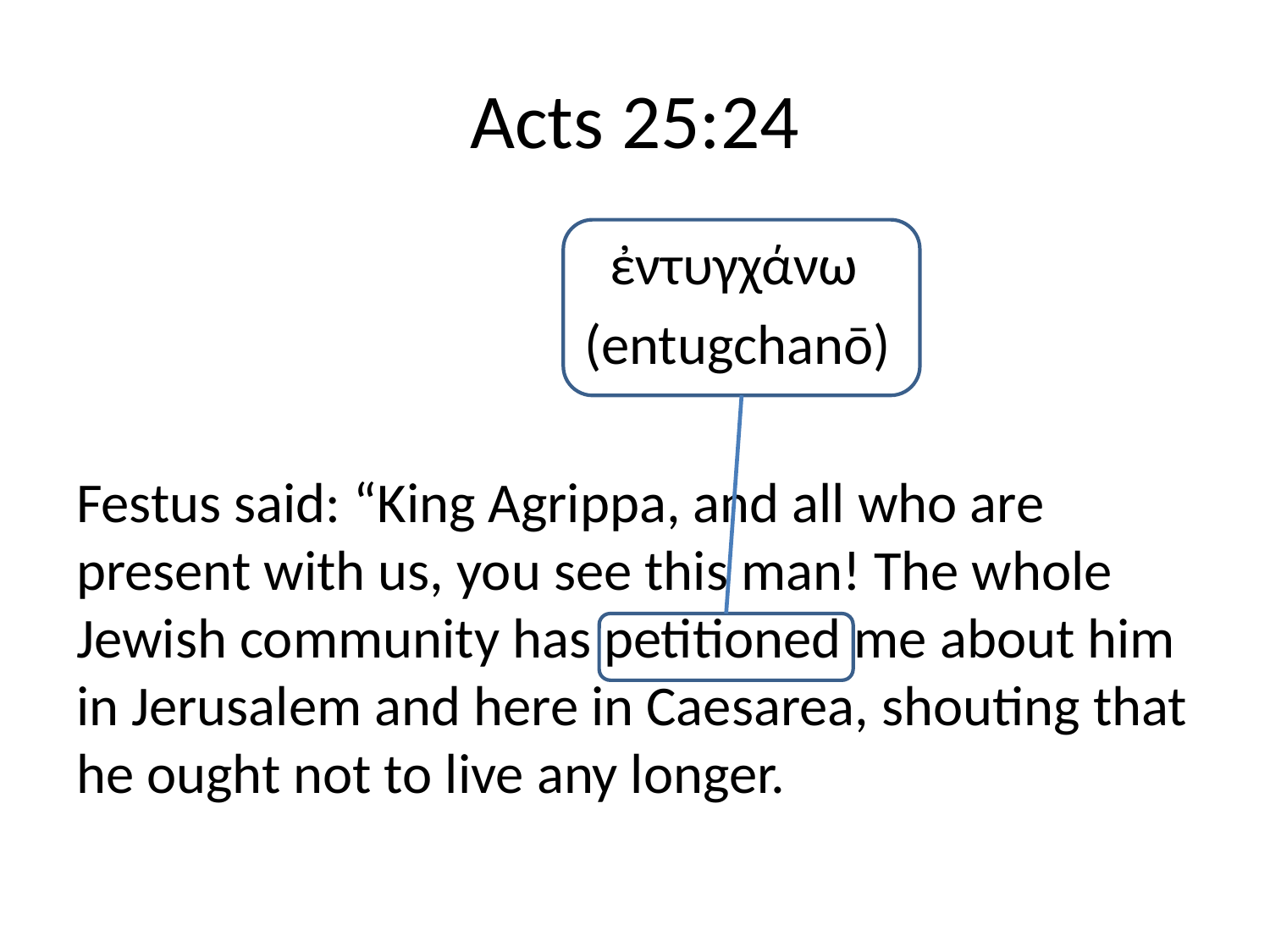

# Acts 25:24

				  ἐντυγχάνω
				(entugchanō)

Festus said: “King Agrippa, and all who are present with us, you see this man! The whole Jewish community has petitioned me about him in Jerusalem and here in Caesarea, shouting that he ought not to live any longer.